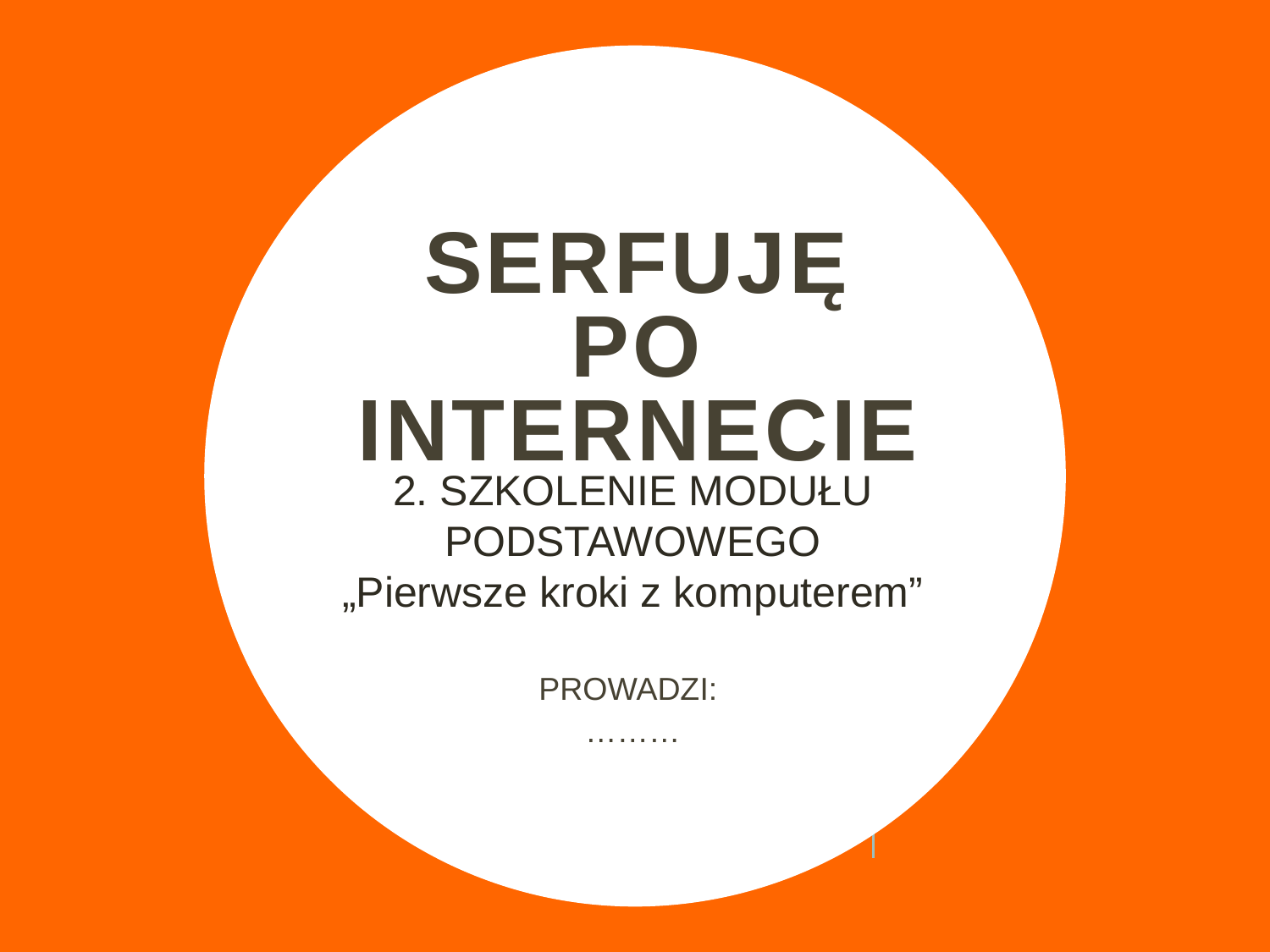

# SERFUJĘ PO INTERNECIE
2. SZKOLENIE MODUŁU PODSTAWOWEGO
„Pierwsze kroki z komputerem”
PROWADZI:
………